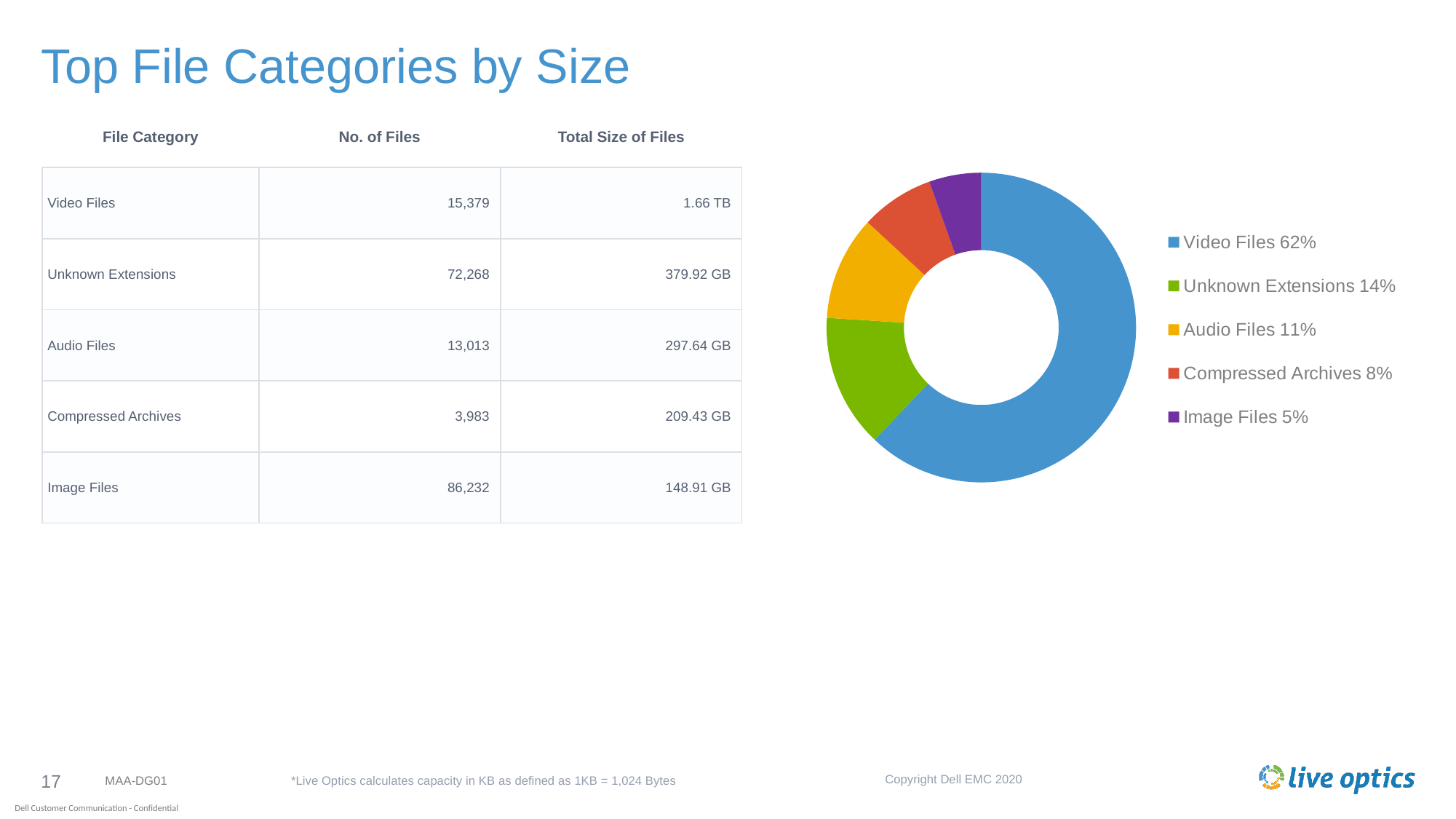

# Top File Categories by Size
| File Category | No. of Files | Total Size of Files |
| --- | --- | --- |
| Video Files | 15,379 | 1.66 TB |
| Unknown Extensions | 72,268 | 379.92 GB |
| Audio Files | 13,013 | 297.64 GB |
| Compressed Archives | 3,983 | 209.43 GB |
| Image Files | 86,232 | 148.91 GB |

### Chart

| Category | Size (bytes) |
|---|---|
| Video Files 62% | 1822814519638.0 |
| Unknown Extensions 14% | 407940972681.0 |
| Audio Files 11% | 319591769123.0 |
| Compressed Archives 8% | 224870713452.0 |
| Image Files 5% | 159890791687.0 |